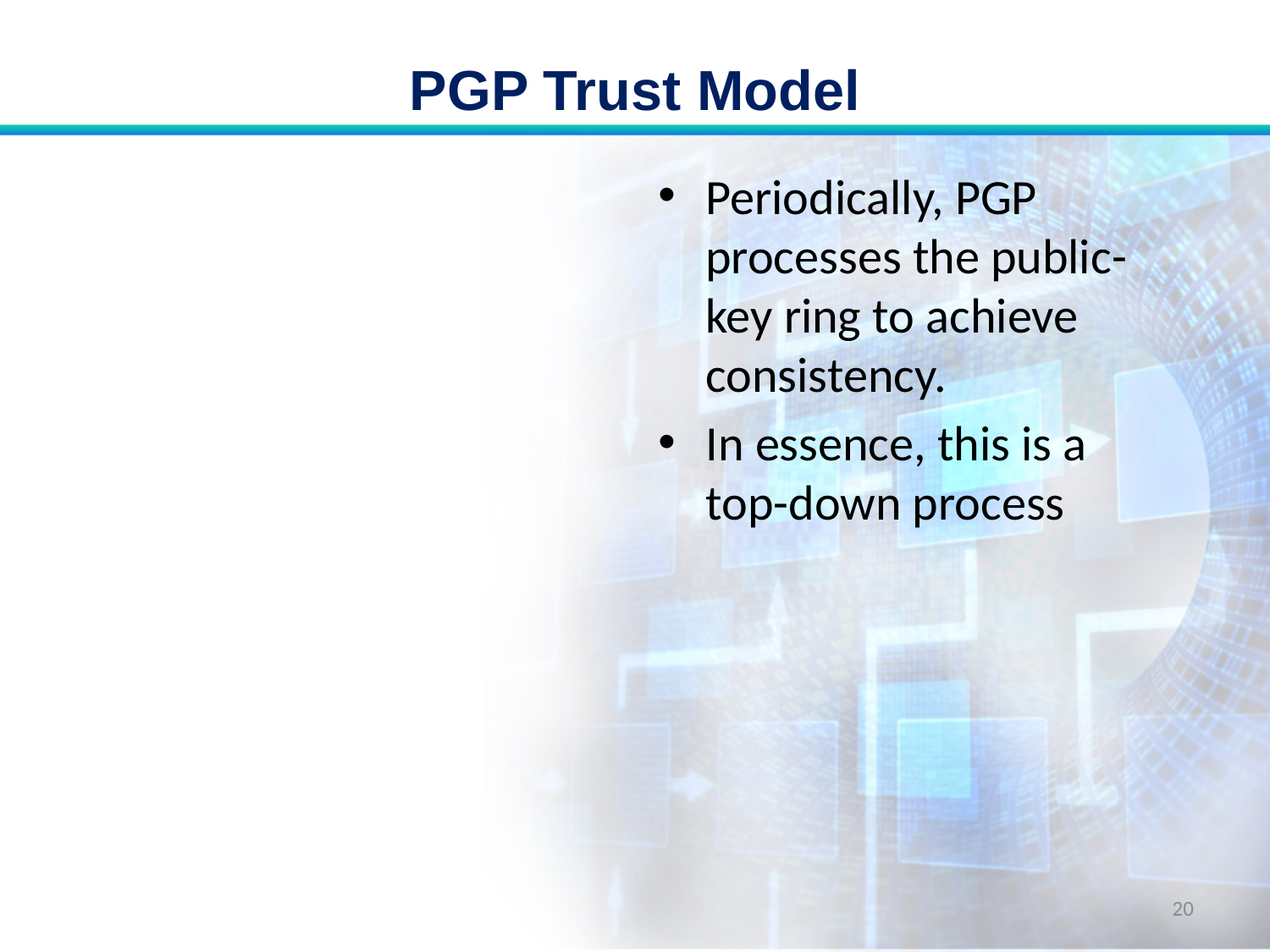

# PGP Trust Model
Periodically, PGP processes the public-key ring to achieve consistency.
In essence, this is a top-down process
20